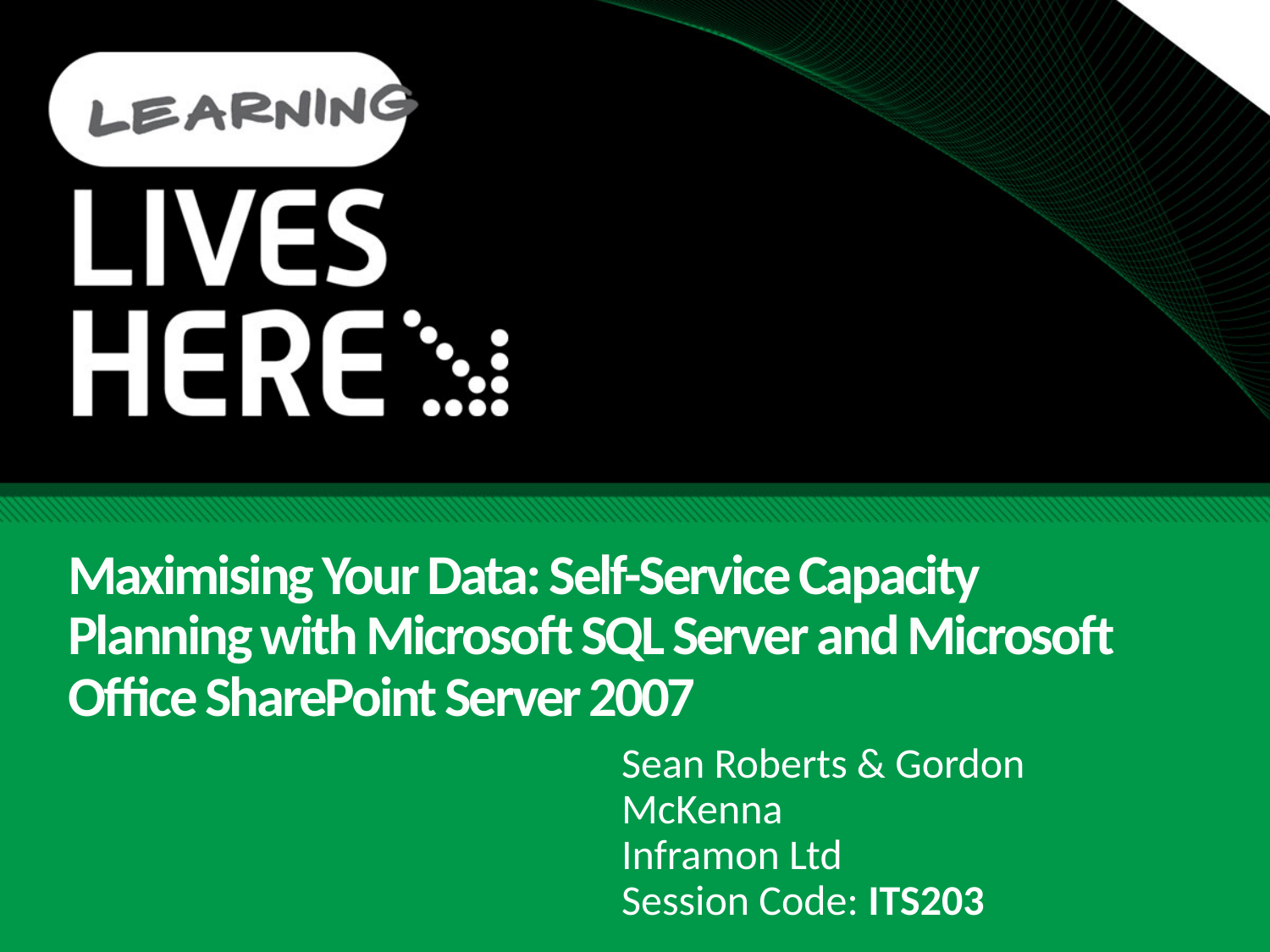

# Maximising Your Data: Self-Service Capacity Planning with Microsoft SQL Server and Microsoft Office SharePoint Server 2007
Sean Roberts & Gordon McKenna
Inframon Ltd
Session Code: ITS203